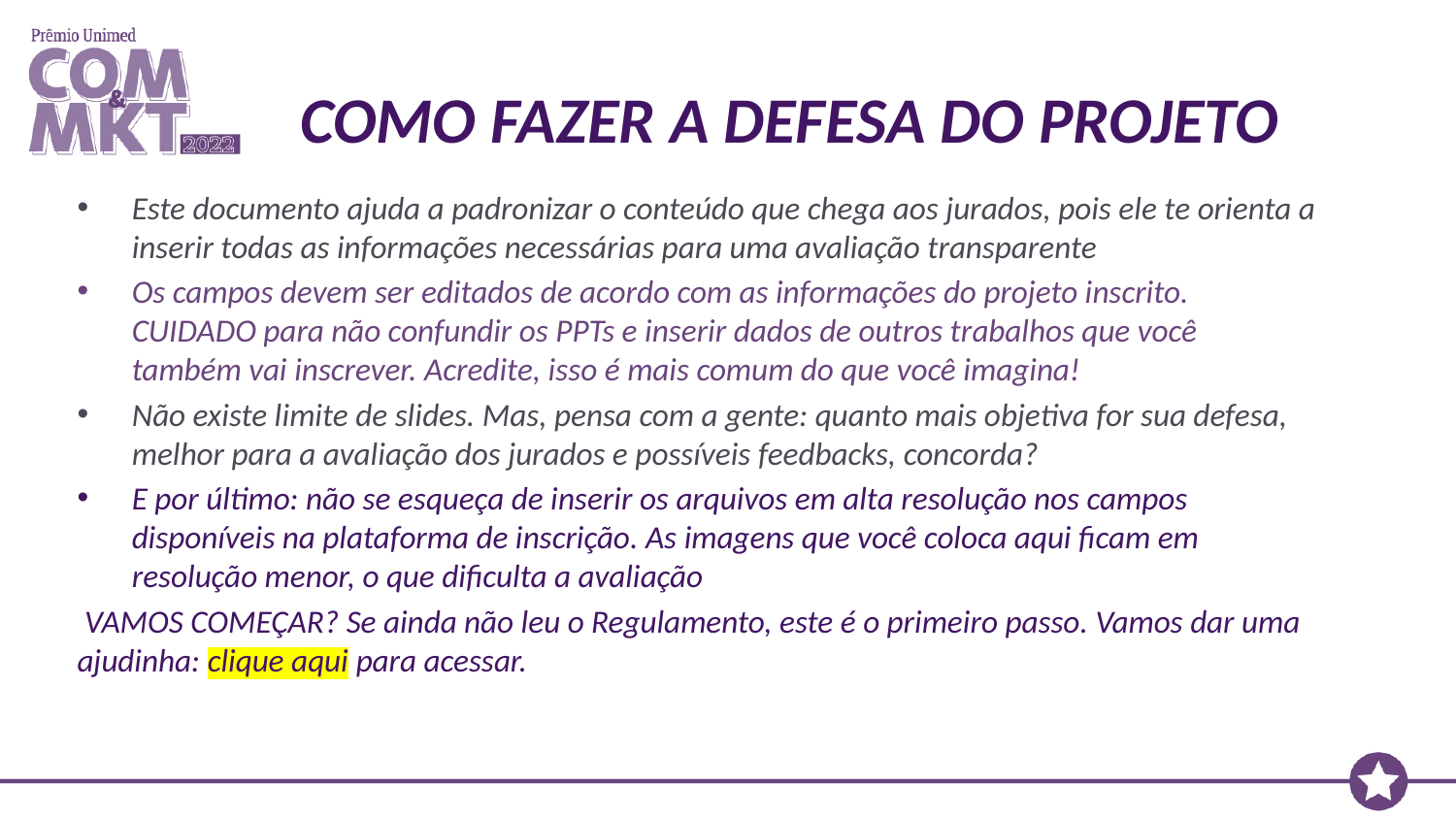

COMO FAZER A DEFESA DO PROJETO
Este documento ajuda a padronizar o conteúdo que chega aos jurados, pois ele te orienta a inserir todas as informações necessárias para uma avaliação transparente
Os campos devem ser editados de acordo com as informações do projeto inscrito. CUIDADO para não confundir os PPTs e inserir dados de outros trabalhos que você  também vai inscrever. Acredite, isso é mais comum do que você imagina!
Não existe limite de slides. Mas, pensa com a gente: quanto mais objetiva for sua defesa, melhor para a avaliação dos jurados e possíveis feedbacks, concorda?
E por último: não se esqueça de inserir os arquivos em alta resolução nos campos disponíveis na plataforma de inscrição. As imagens que você coloca aqui ficam em resolução menor, o que dificulta a avaliação
 VAMOS COMEÇAR? Se ainda não leu o Regulamento, este é o primeiro passo. Vamos dar uma ajudinha: clique aqui para acessar.